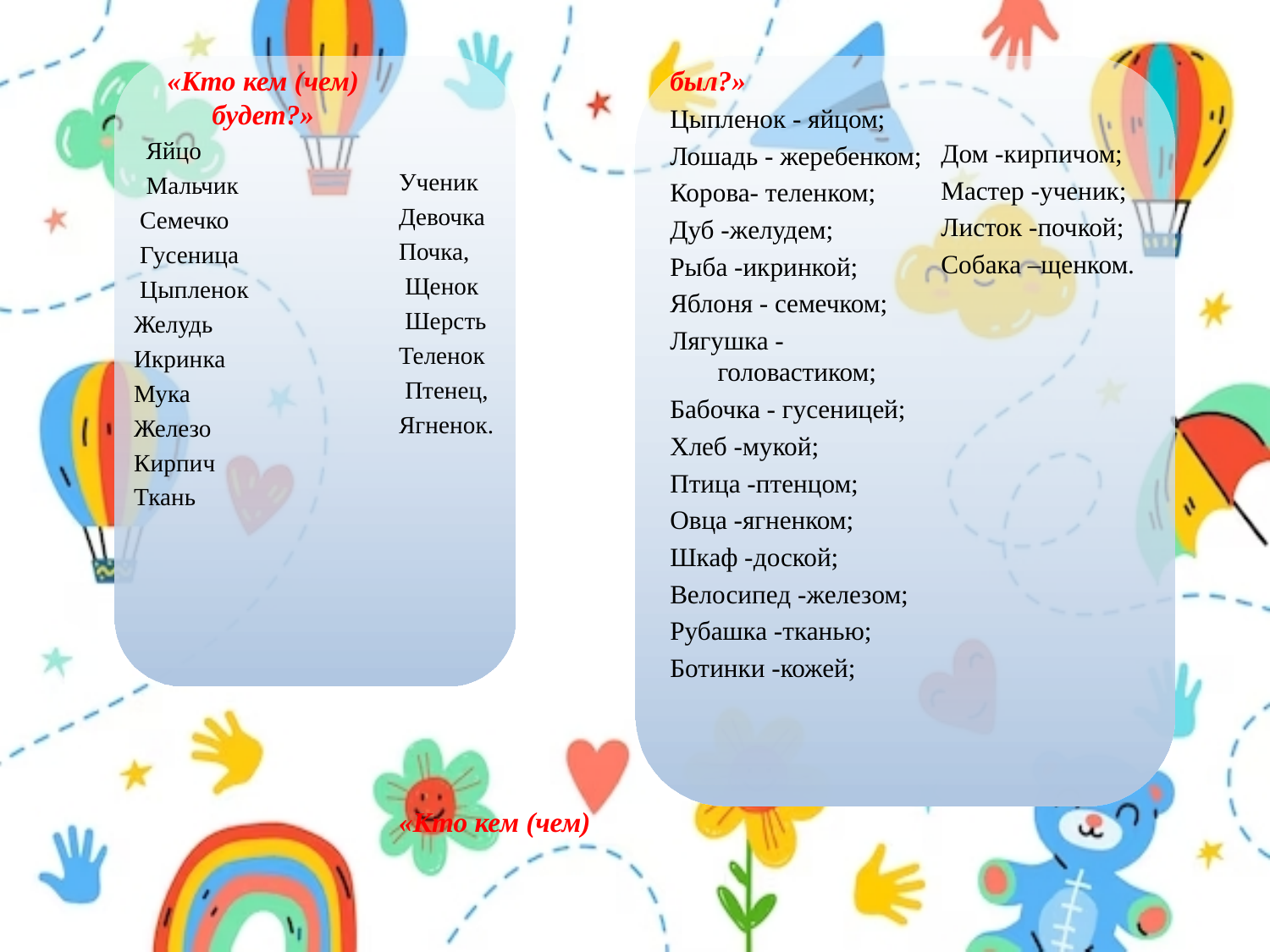

«Кто кем (чем) будет?»
   Яйцо
   Мальчик
  Семечко
  Гусеница
  Цыпленок
 Желудь
 Икринка
 Мука
 Железо
 Кирпич
 Ткань

Ученик
Девочка
Почка,
 Щенок
 Шерсть
Теленок
 Птенец,
Ягненок.

«Кто кем (чем) был?»
Цыпленок - яйцом;
Лошадь - жеребенком;
Корова- теленком;
Дуб -желудем;
Рыба -икринкой;
Яблоня - семечком;
Лягушка -головастиком;
Бабочка - гусеницей;
Хлеб -мукой;
Птица -птенцом;
Овца -ягненком;
Шкаф -доской;
Велосипед -железом;
Рубашка -тканью;
Ботинки -кожей;

Дом -кирпичом;
Мастер -ученик;
Листок -почкой;
Собака –щенком.